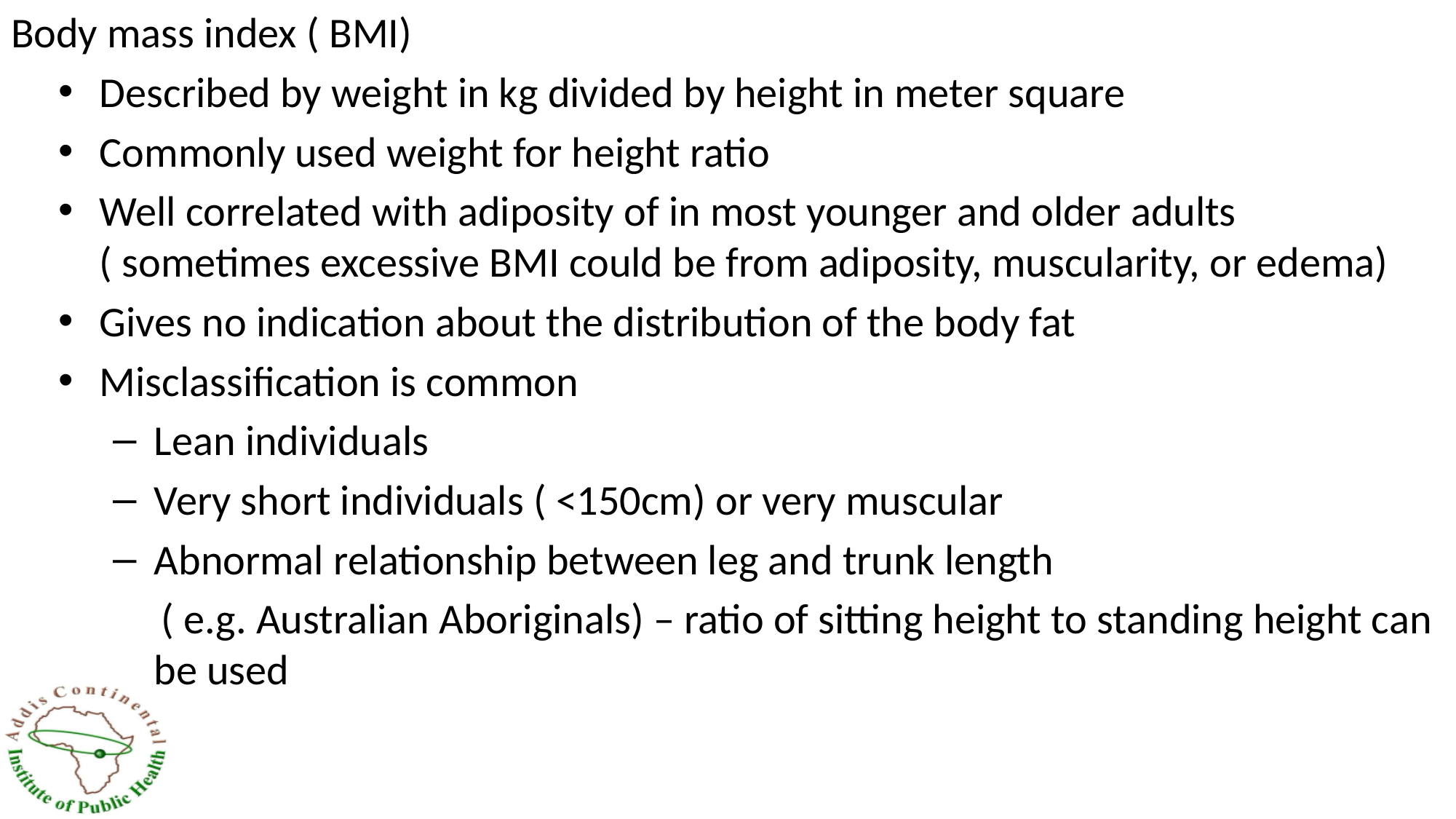

Body mass index ( BMI)
Described by weight in kg divided by height in meter square
Commonly used weight for height ratio
Well correlated with adiposity of in most younger and older adults ( sometimes excessive BMI could be from adiposity, muscularity, or edema)
Gives no indication about the distribution of the body fat
Misclassification is common
Lean individuals
Very short individuals ( <150cm) or very muscular
Abnormal relationship between leg and trunk length
     ( e.g. Australian Aboriginals) – ratio of sitting height to standing height can be used